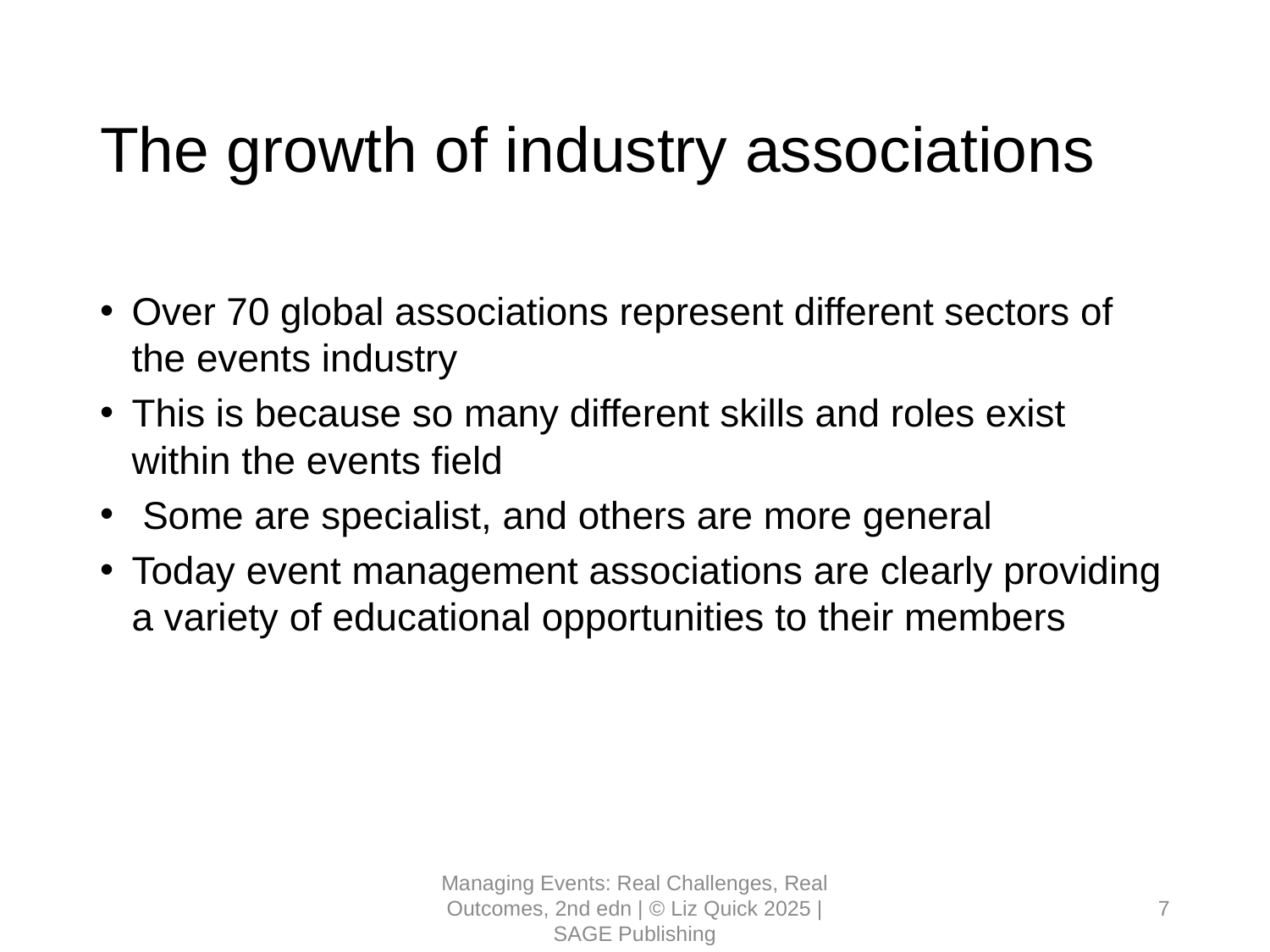

# The growth of industry associations
Over 70 global associations represent different sectors of the events industry
This is because so many different skills and roles exist within the events field
 Some are specialist, and others are more general
Today event management associations are clearly providing a variety of educational opportunities to their members
Managing Events: Real Challenges, Real Outcomes, 2nd edn | © Liz Quick 2025 | SAGE Publishing
7